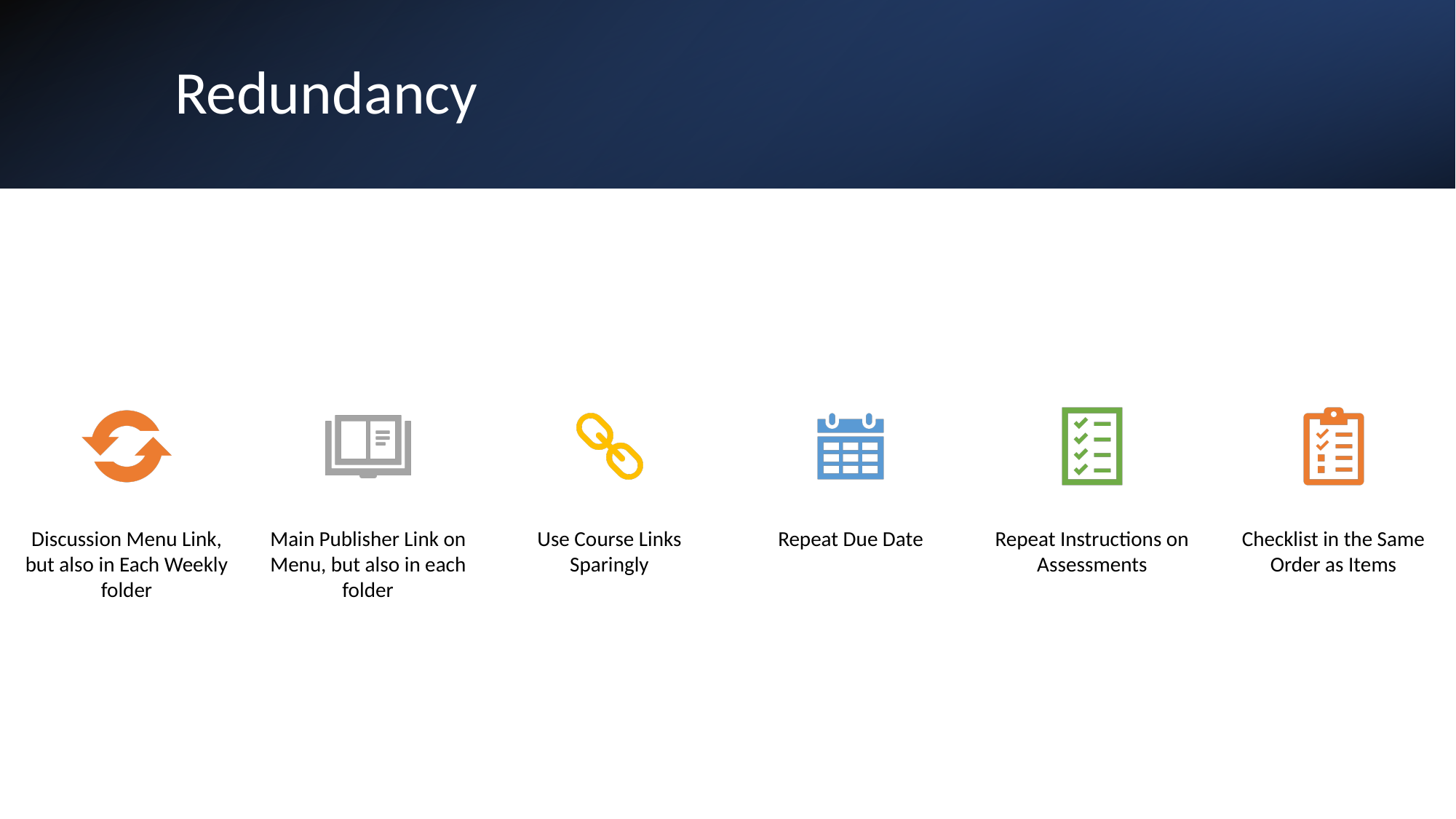

# Redundancy
Discussion Menu Link, but also in Each Weekly folder
Main Publisher Link on Menu, but also in each folder
Use Course Links Sparingly
Repeat Due Date
Repeat Instructions on Assessments
Checklist in the Same Order as Items